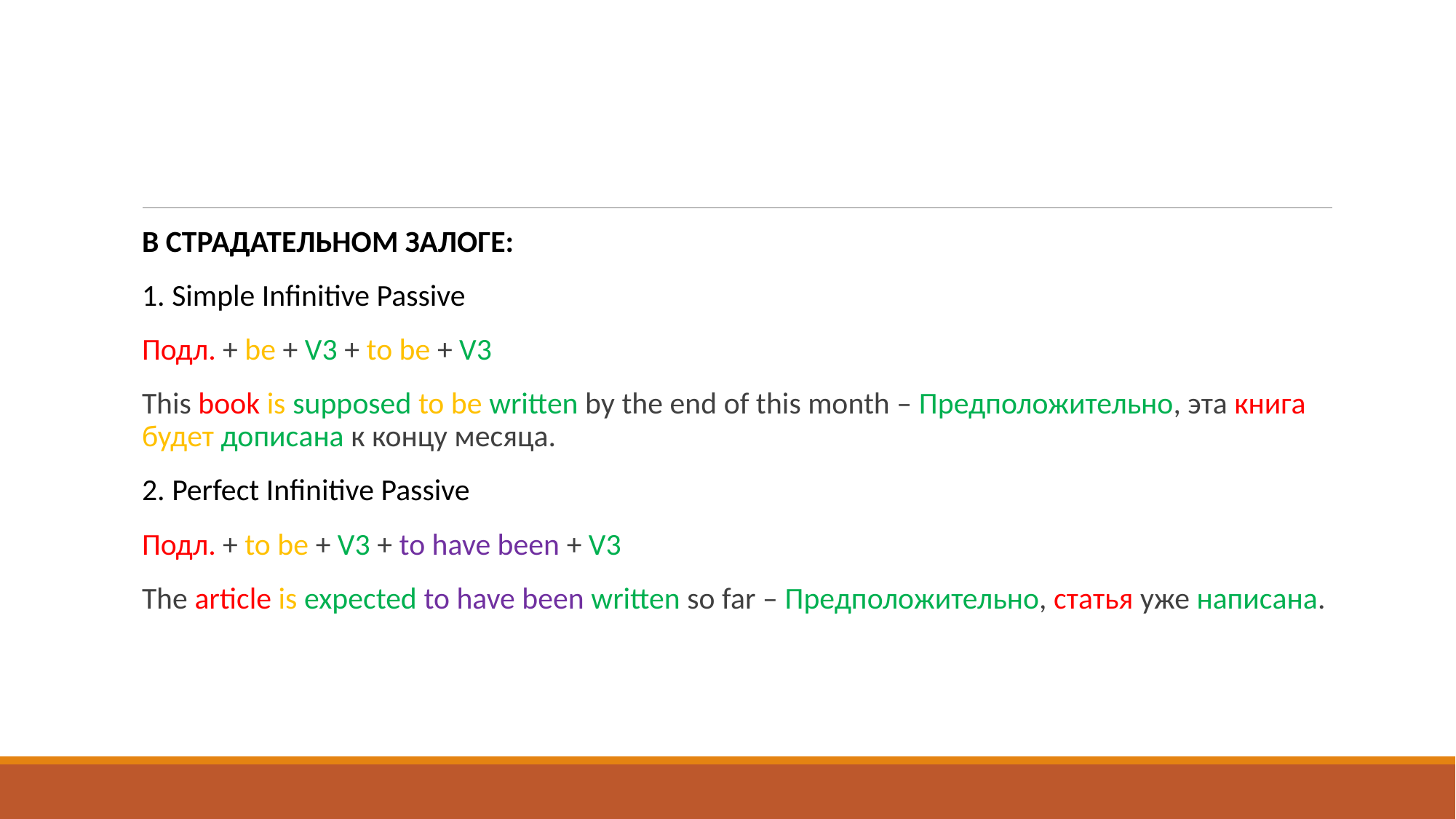

#
В СТРАДАТЕЛЬНОМ ЗАЛОГЕ:
1. Simple Infinitive Passive
Подл. + be + V3 + to be + V3
This book is supposed to be written by the end of this month – Предположительно, эта книга будет дописана к концу месяца.
2. Perfect Infinitive Passive
Подл. + to be + V3 + to have been + V3
The article is expected to have been written so far – Предположительно, статья уже написана.